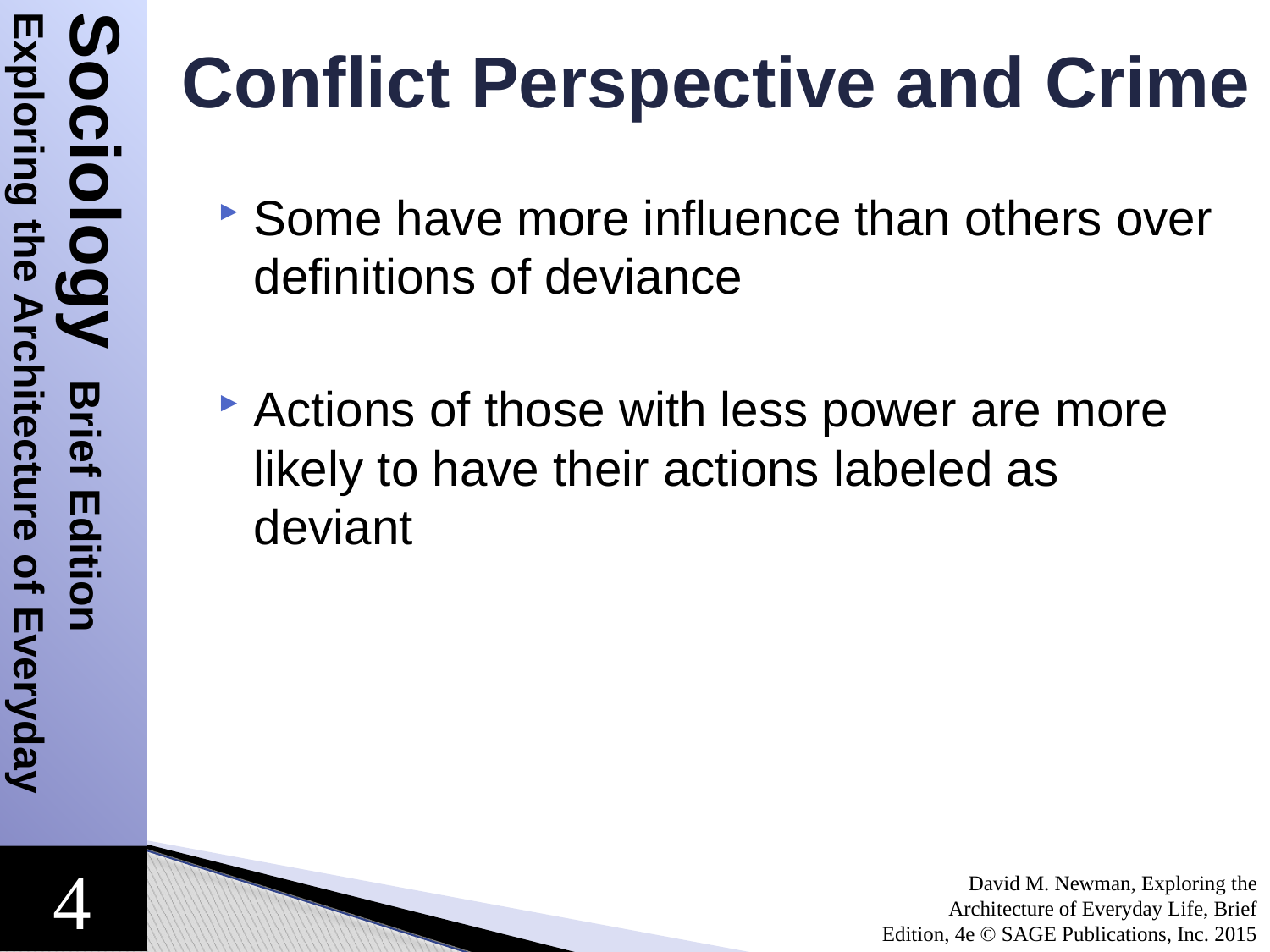

# Conflict Perspective and Crime

Some have more influence than others over definitions of deviance

Actions of those with less power are more likely to have their actions labeled as deviant

David M. Newman, Exploring the Architecture of Everyday Life, Brief Edition, 4e © SAGE Publications, Inc. 2015